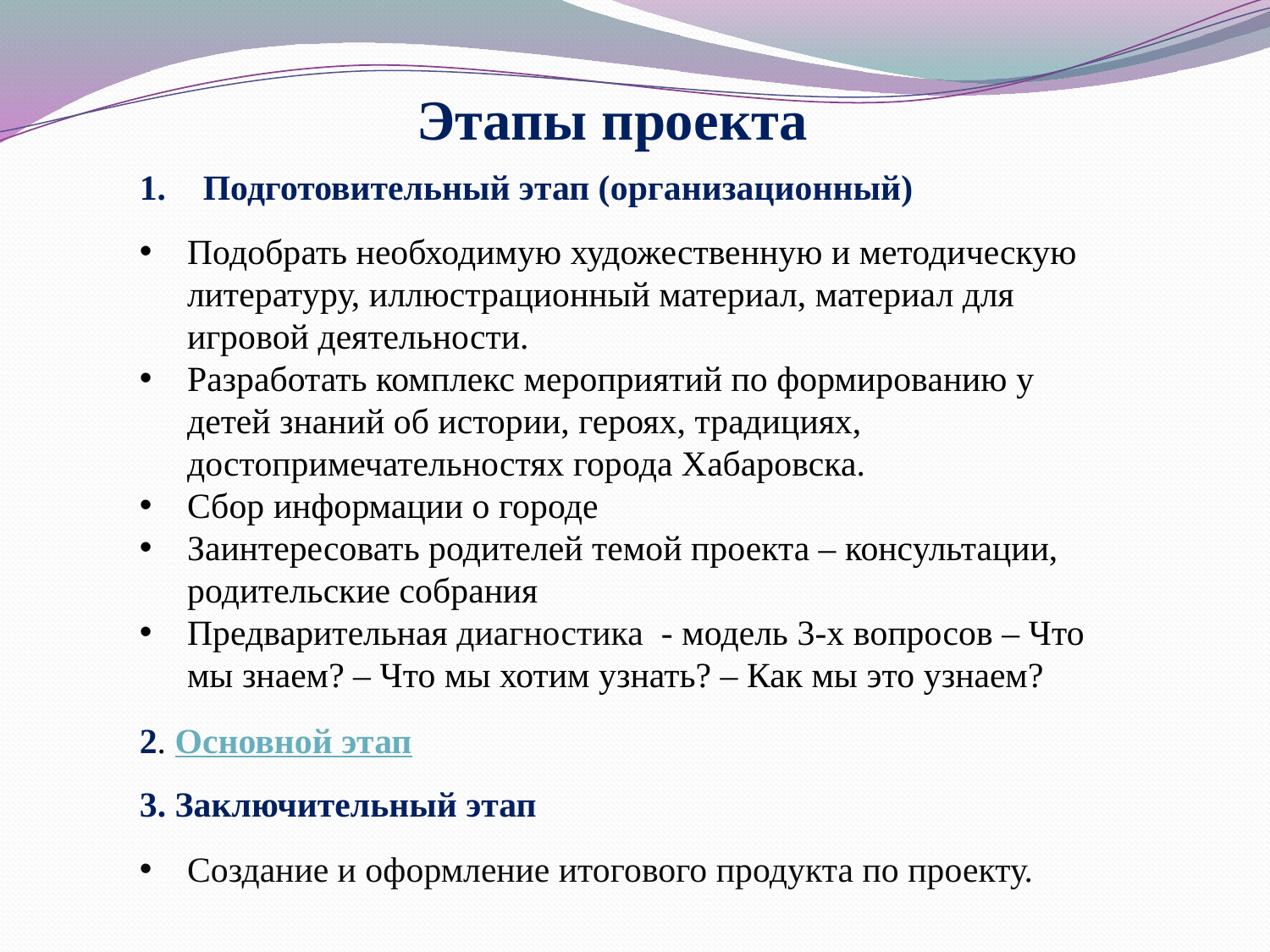

Этапы проекта
Подготовительный этап (организационный)

Подобрать необходимую художественную и методическую литературу, иллюстрационный материал, материал для игровой деятельности.
Разработать комплекс мероприятий по формированию у детей знаний об истории, героях, традициях, достопримечательностях города Хабаровска.
Сбор информации о городе
Заинтересовать родителей темой проекта – консультации, родительские собрания
Предварительная диагностика  - модель 3-х вопросов – Что мы знаем? – Что мы хотим узнать? – Как мы это узнаем?

2. Основной этап

3. Заключительный этап

Создание и оформление итогового продукта по проекту.